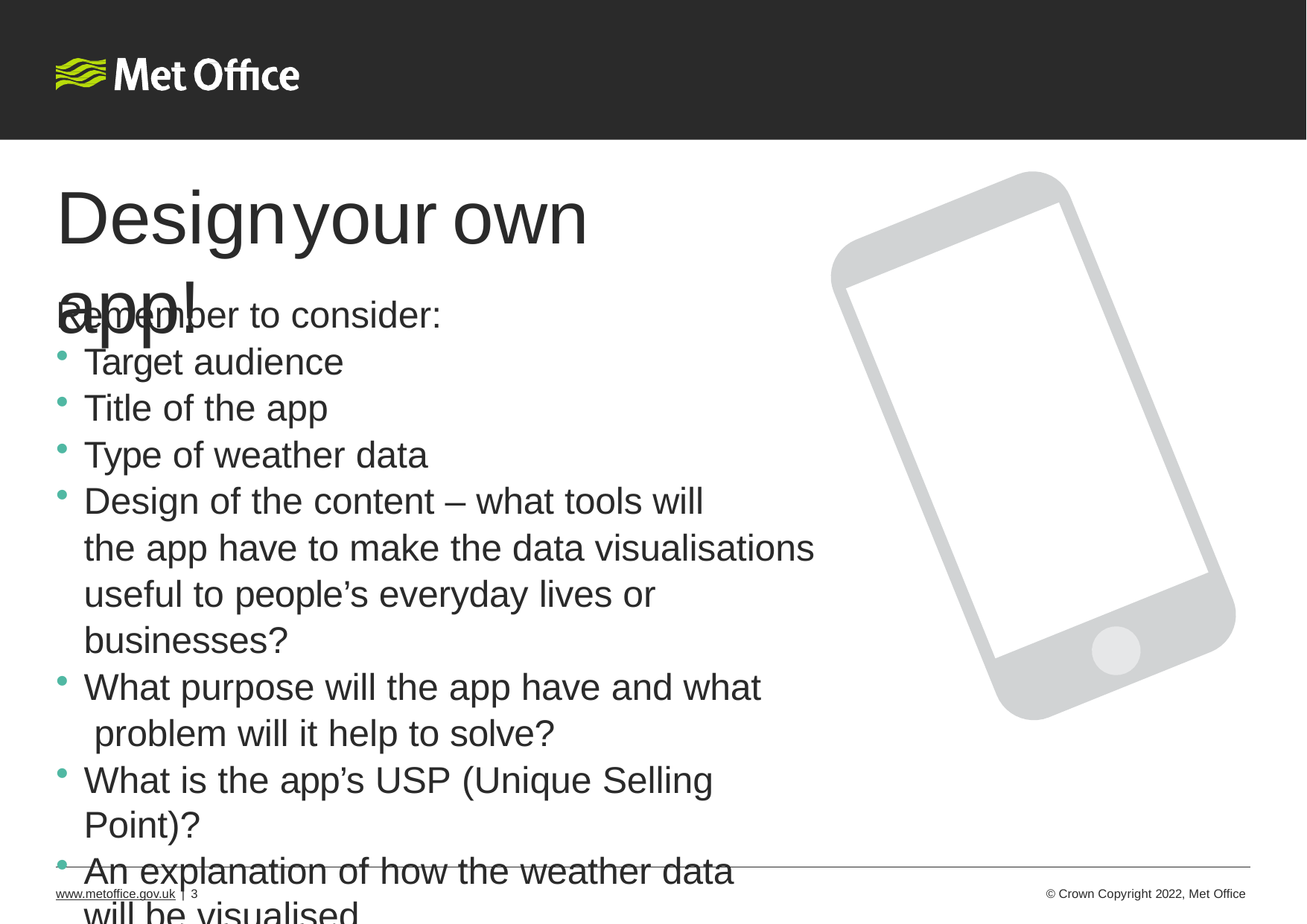

# Design	your	own	app!

Remember to consider:
Target audience
Title of the app
Type of weather data
Design of the content – what tools will
the app have to make the data visualisations  useful to people’s everyday lives or businesses?
What purpose will the app have and what  problem will it help to solve?
What is the app’s USP (Unique Selling Point)?
An explanation of how the weather data will be visualised
www.metoffice.gov.uk | 3
© Crown Copyright 2022, Met Office